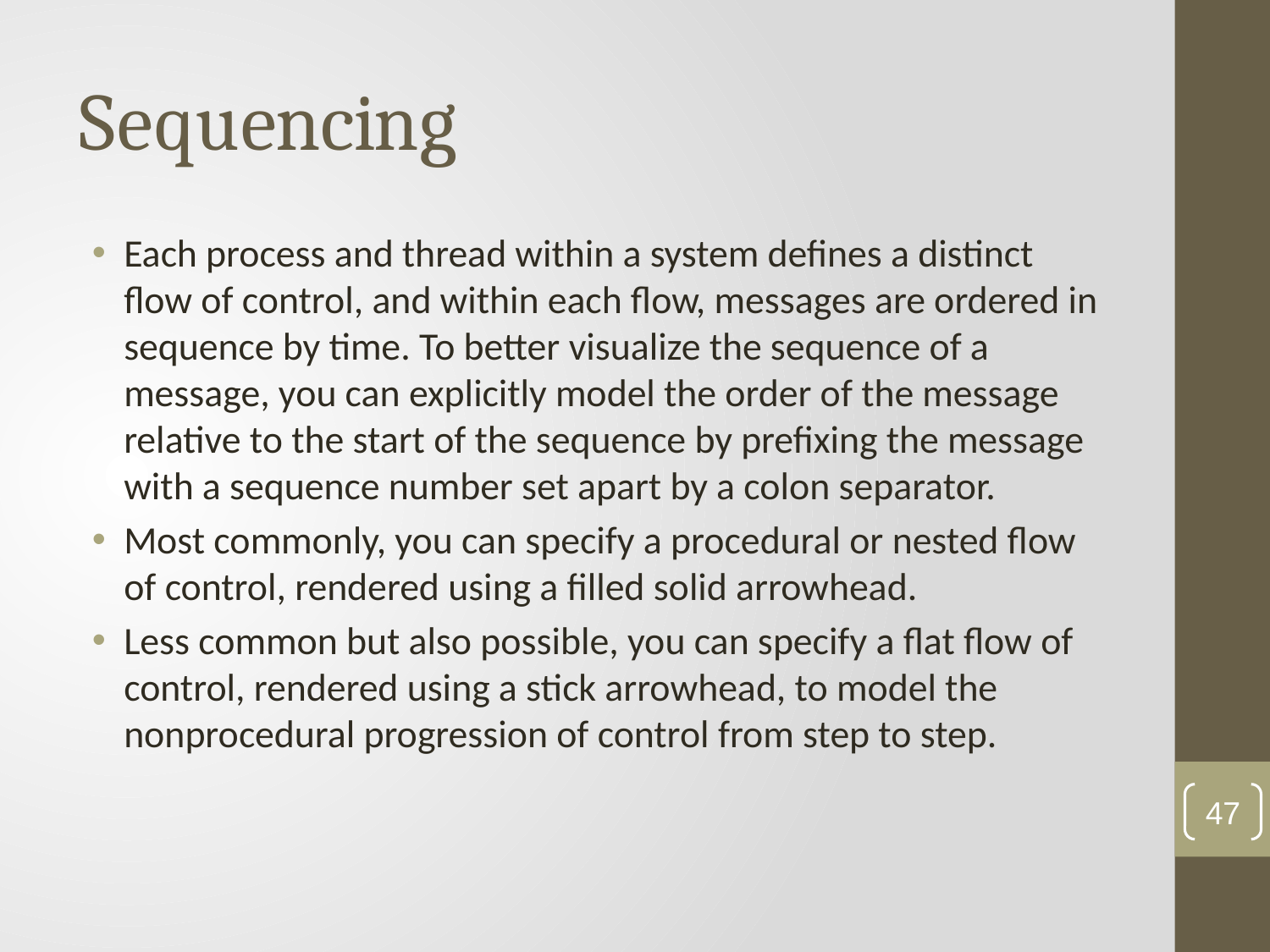

# Sequencing
Each process and thread within a system defines a distinct flow of control, and within each flow, messages are ordered in sequence by time. To better visualize the sequence of a message, you can explicitly model the order of the message relative to the start of the sequence by prefixing the message with a sequence number set apart by a colon separator.
Most commonly, you can specify a procedural or nested flow of control, rendered using a filled solid arrowhead.
Less common but also possible, you can specify a flat flow of control, rendered using a stick arrowhead, to model the nonprocedural progression of control from step to step.
47